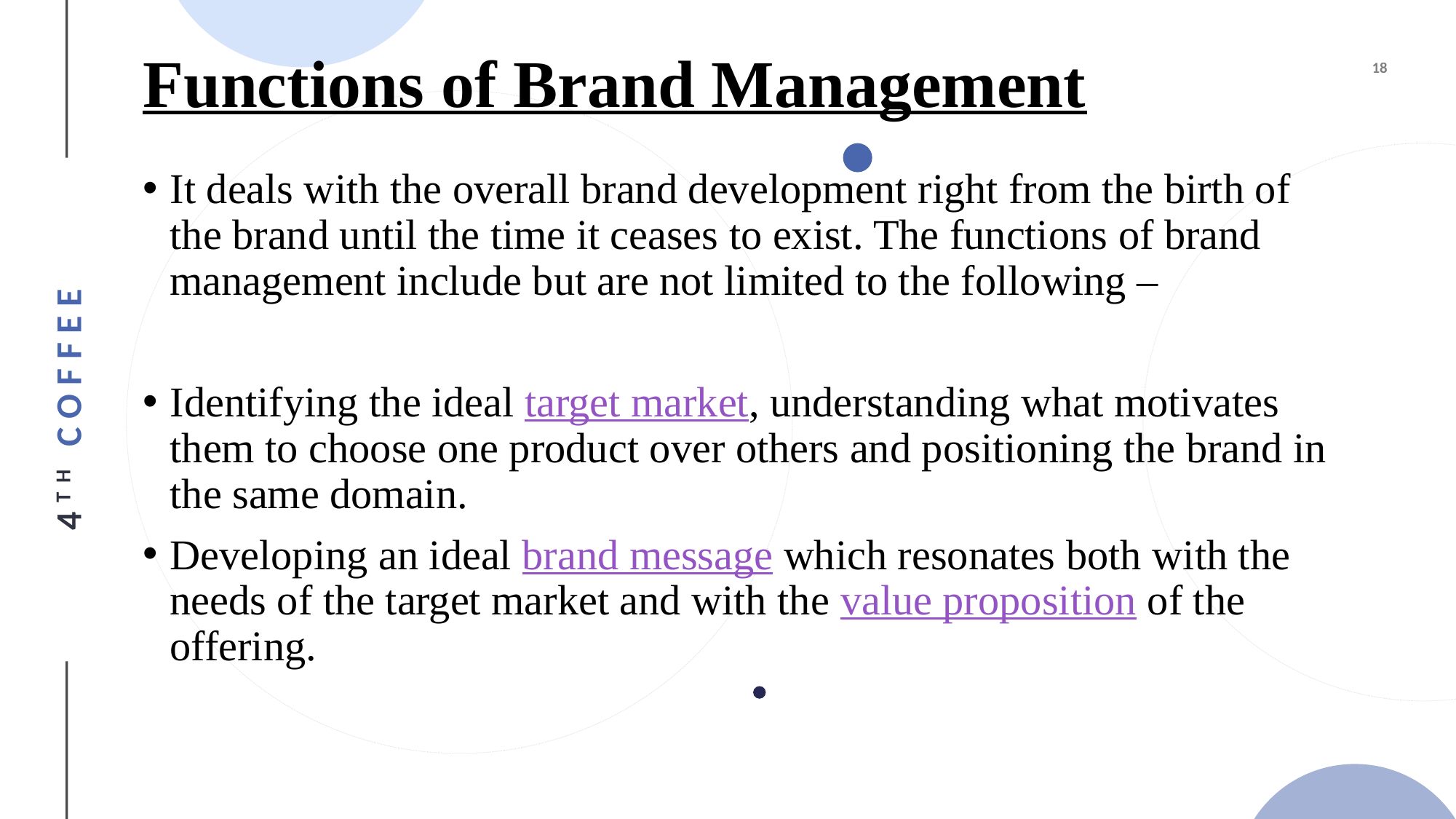

# Functions of Brand Management
It deals with the overall brand development right from the birth of the brand until the time it ceases to exist. The functions of brand management include but are not limited to the following –

Identifying the ideal target market, understanding what motivates them to choose one product over others and positioning the brand in the same domain.
Developing an ideal brand message which resonates both with the needs of the target market and with the value proposition of the offering.